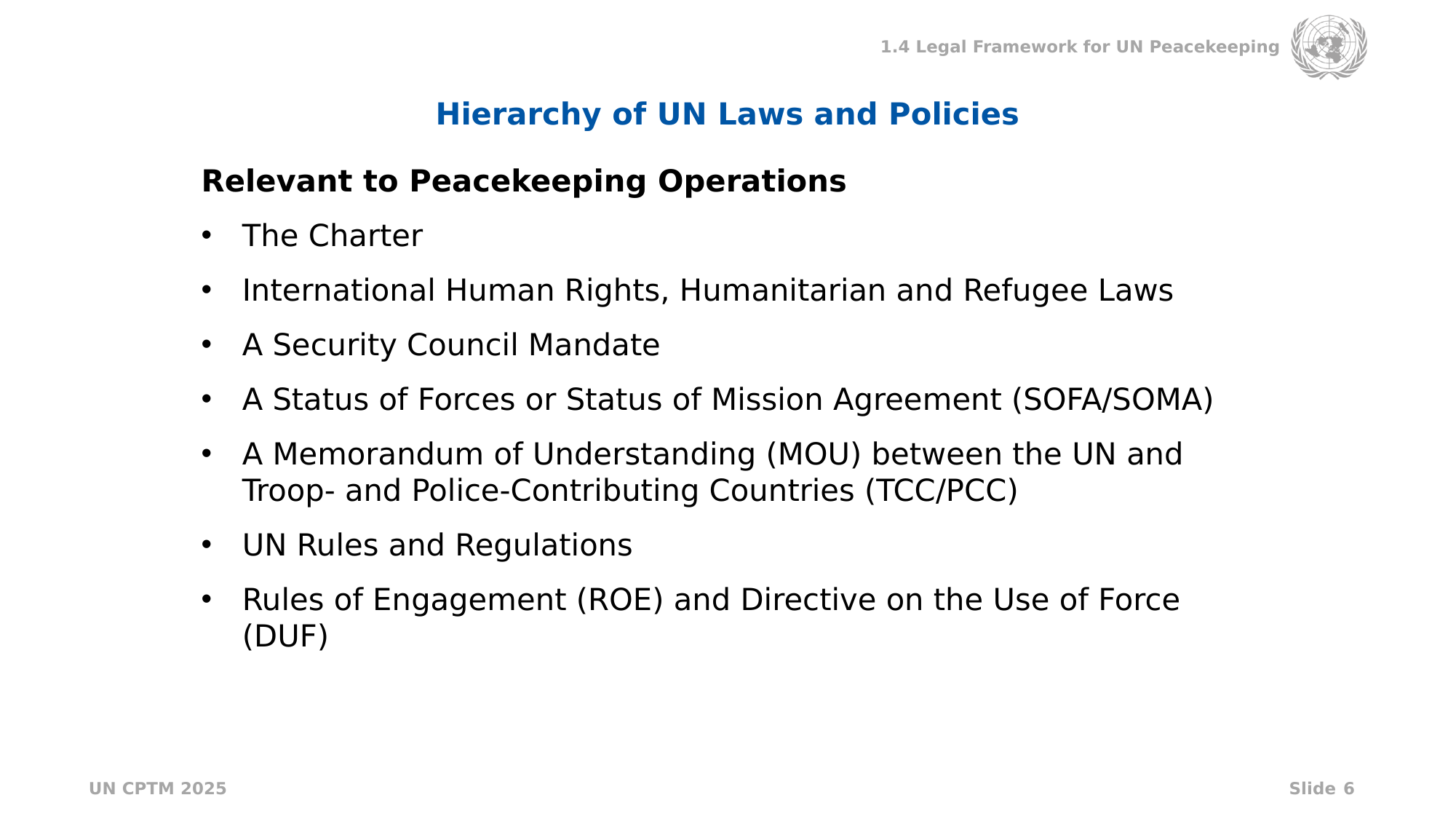

Hierarchy of UN Laws and Policies
Relevant to Peacekeeping Operations
The Charter
International Human Rights, Humanitarian and Refugee Laws
A Security Council Mandate
A Status of Forces or Status of Mission Agreement (SOFA/SOMA)
A Memorandum of Understanding (MOU) between the UN and Troop- and Police-Contributing Countries (TCC/PCC)
UN Rules and Regulations
Rules of Engagement (ROE) and Directive on the Use of Force (DUF)